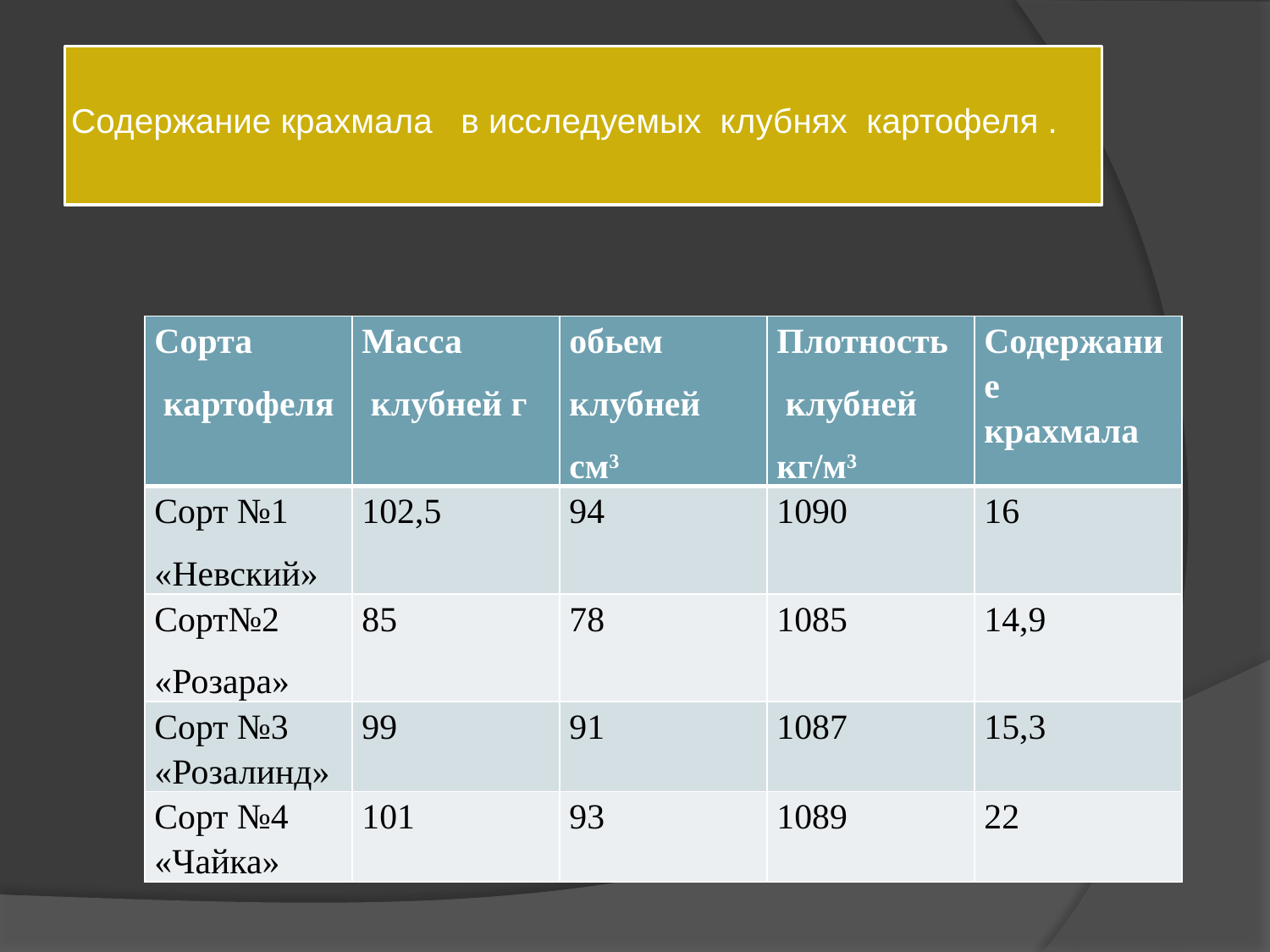

# Содержание крахмала   в исследуемых  клубнях  картофеля .
| Сорта картофеля | Масса клубней г | обьем клубней см3 | Плотность клубней кг/м3 | Содержание крахмала |
| --- | --- | --- | --- | --- |
| Сорт №1 «Невский» | 102,5 | 94 | 1090 | 16 |
| Сорт№2 «Розара» | 85 | 78 | 1085 | 14,9 |
| Сорт №3 «Розалинд» | 99 | 91 | 1087 | 15,3 |
| Сорт №4 «Чайка» | 101 | 93 | 1089 | 22 |